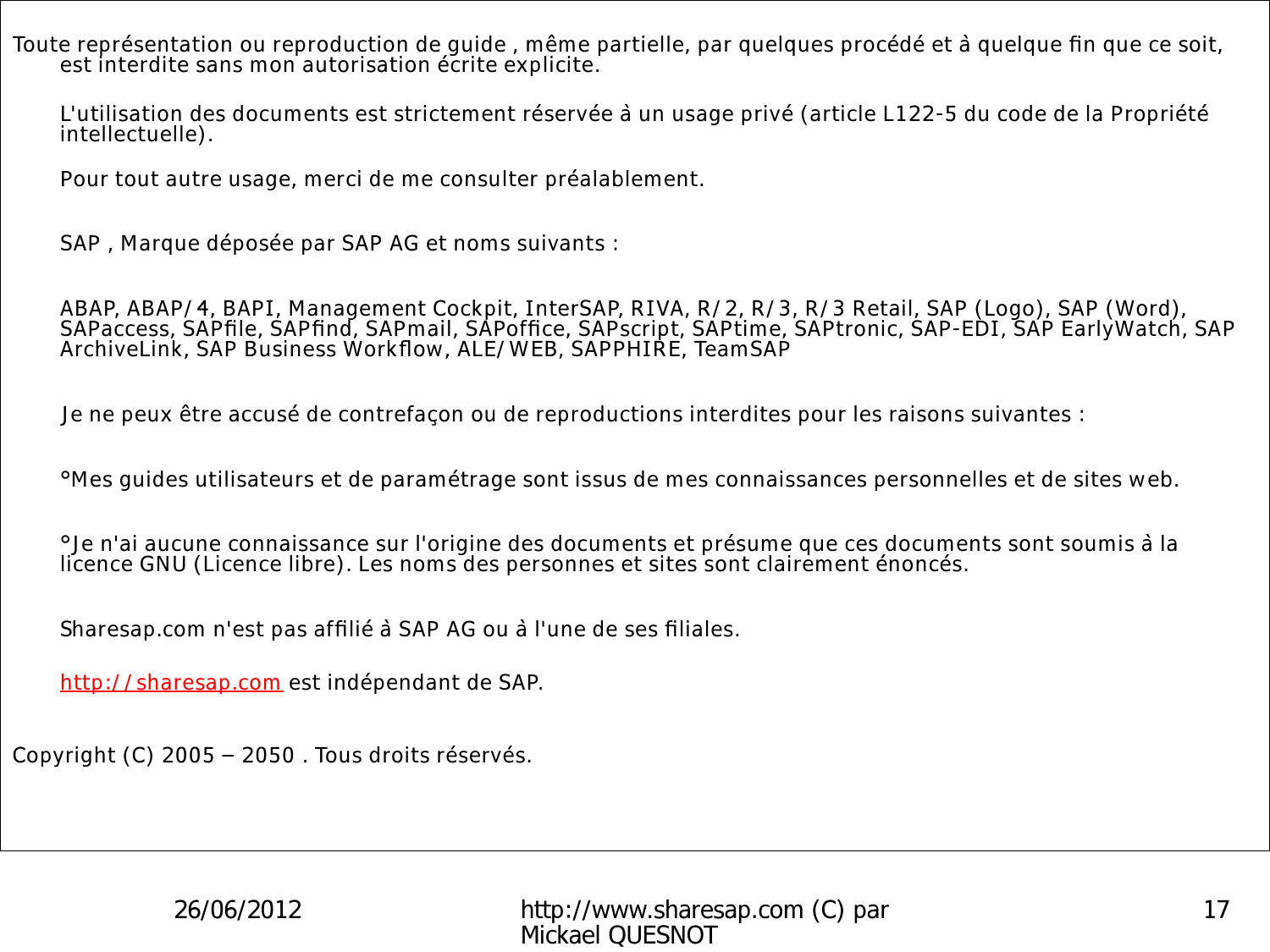

Toute représentation ou reproduction de guide , même partielle, par quelques procédé et à quelque fin que ce soit, est interdite sans mon autorisation écrite explicite.

	L'utilisation des documents est strictement réservée à un usage privé (article L122-5 du code de la Propriété intellectuelle).
	Pour tout autre usage, merci de me consulter préalablement.
SAP , Marque déposée par SAP AG et noms suivants :
ABAP, ABAP/4, BAPI, Management Cockpit, InterSAP, RIVA, R/2, R/3, R/3 Retail, SAP (Logo), SAP (Word), SAPaccess, SAPfile, SAPfind, SAPmail, SAPoffice, SAPscript, SAPtime, SAPtronic, SAP-EDI, SAP EarlyWatch, SAP ArchiveLink, SAP Business Workflow, ALE/WEB, SAPPHIRE, TeamSAP
Je ne peux être accusé de contrefaçon ou de reproductions interdites pour les raisons suivantes :
°Mes guides utilisateurs et de paramétrage sont issus de mes connaissances personnelles et de sites web.
°Je n'ai aucune connaissance sur l'origine des documents et présume que ces documents sont soumis à la licence GNU (Licence libre). Les noms des personnes et sites sont clairement énoncés.
Sharesap.com n'est pas affilié à SAP AG ou à l'une de ses filiales.
http://sharesap.com est indépendant de SAP.

Copyright (C) 2005 – 2050 . Tous droits réservés.
26/06/2012
http://www.sharesap.com (C) par Mickael QUESNOT
17